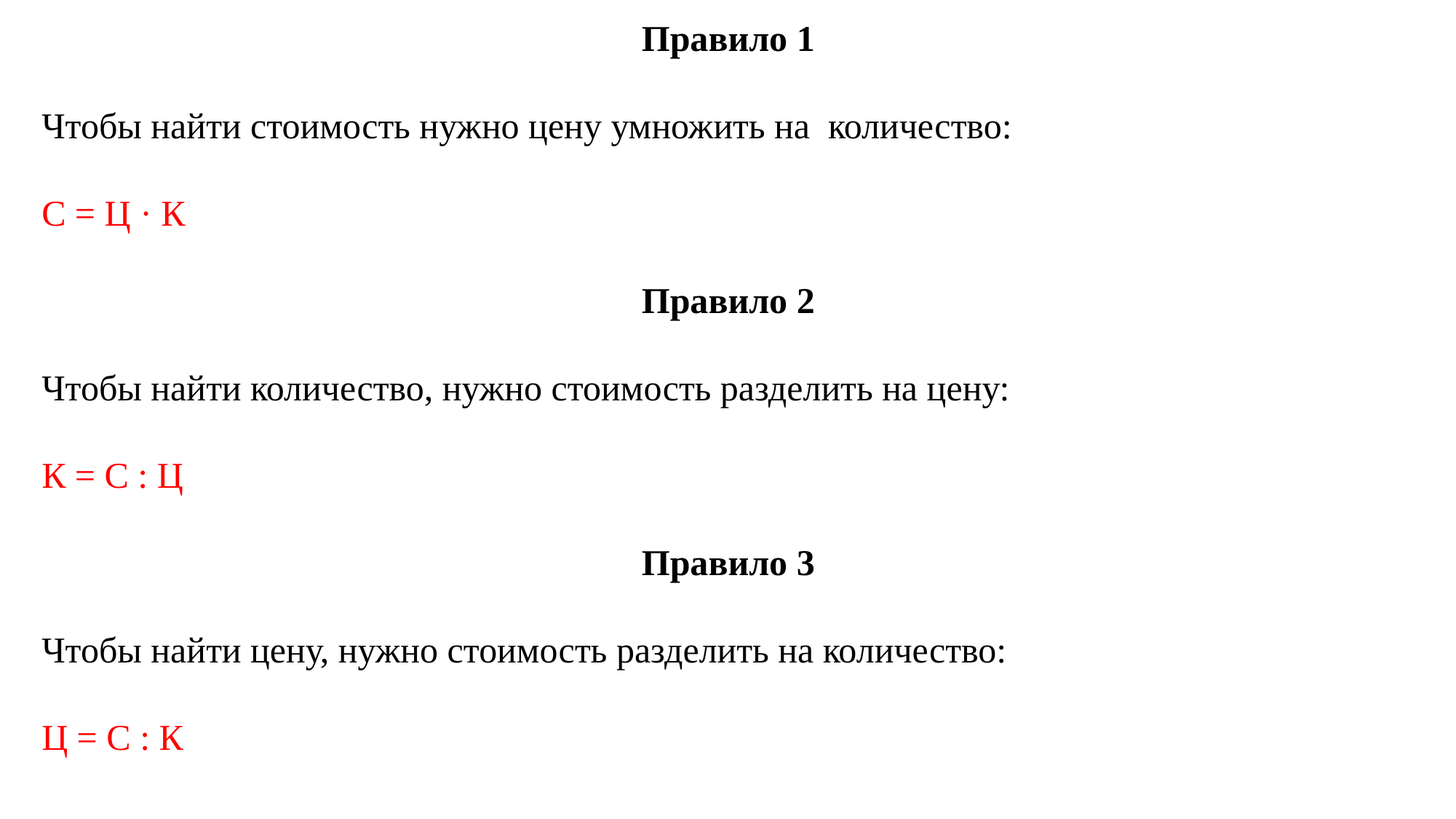

Правило 1

Чтобы найти стоимость нужно цену умножить на  количество:

С = Ц · К

Правило 2

Чтобы найти количество, нужно стоимость разделить на цену:

К = С : Ц

Правило 3

Чтобы найти цену, нужно стоимость разделить на количество:

Ц = С : К